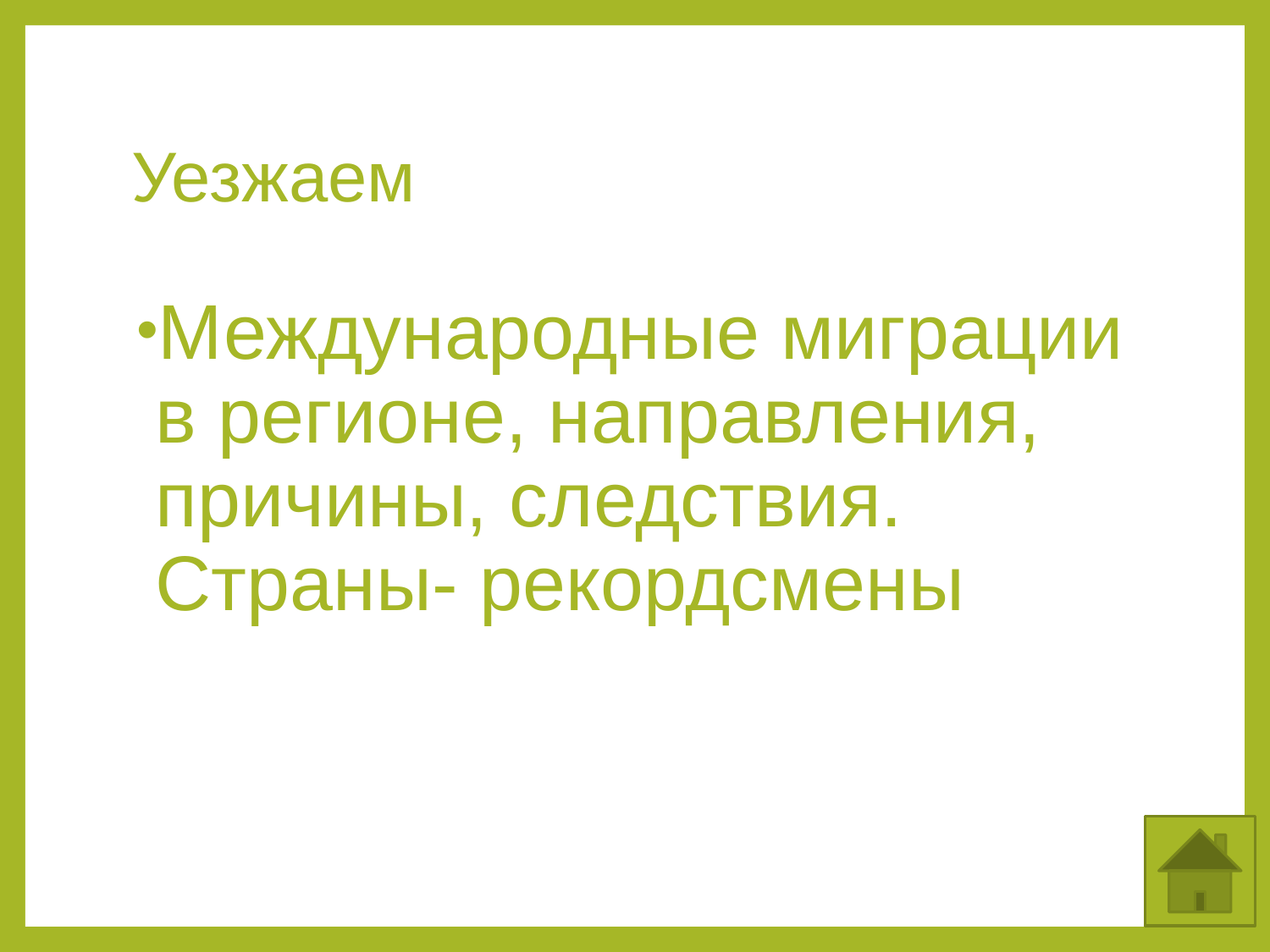

# Уезжаем
Международные миграции в регионе, направления, причины, следствия. Страны- рекордсмены